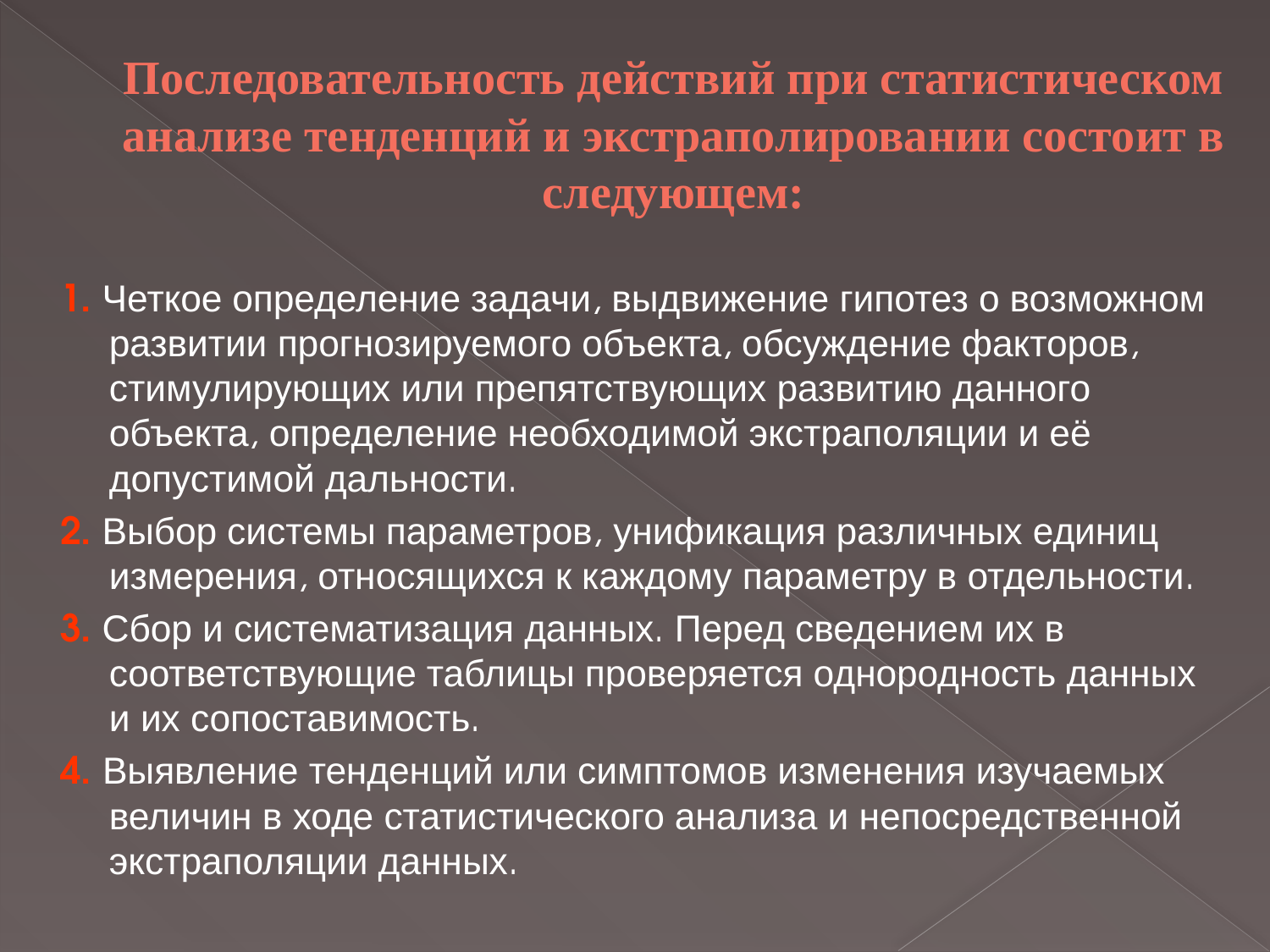

# Последовательность действий при статистическом анализе тенденций и экстраполировании состоит в следующем:
1. Четкое определение задачи, выдвижение гипотез о возможном развитии прогнозируемого объекта, обсуждение факторов, стимулирующих или препятствующих развитию данного объекта, определение необходимой экстраполяции и её допустимой дальности.
2. Выбор системы параметров, унификация различных единиц измерения, относящихся к каждому параметру в отдельности.
3. Сбор и систематизация данных. Перед сведением их в соответствующие таблицы проверяется однородность данных и их сопоставимость.
4. Выявление тенденций или симптомов изменения изучаемых величин в ходе статистического анализа и непосредственной экстраполяции данных.